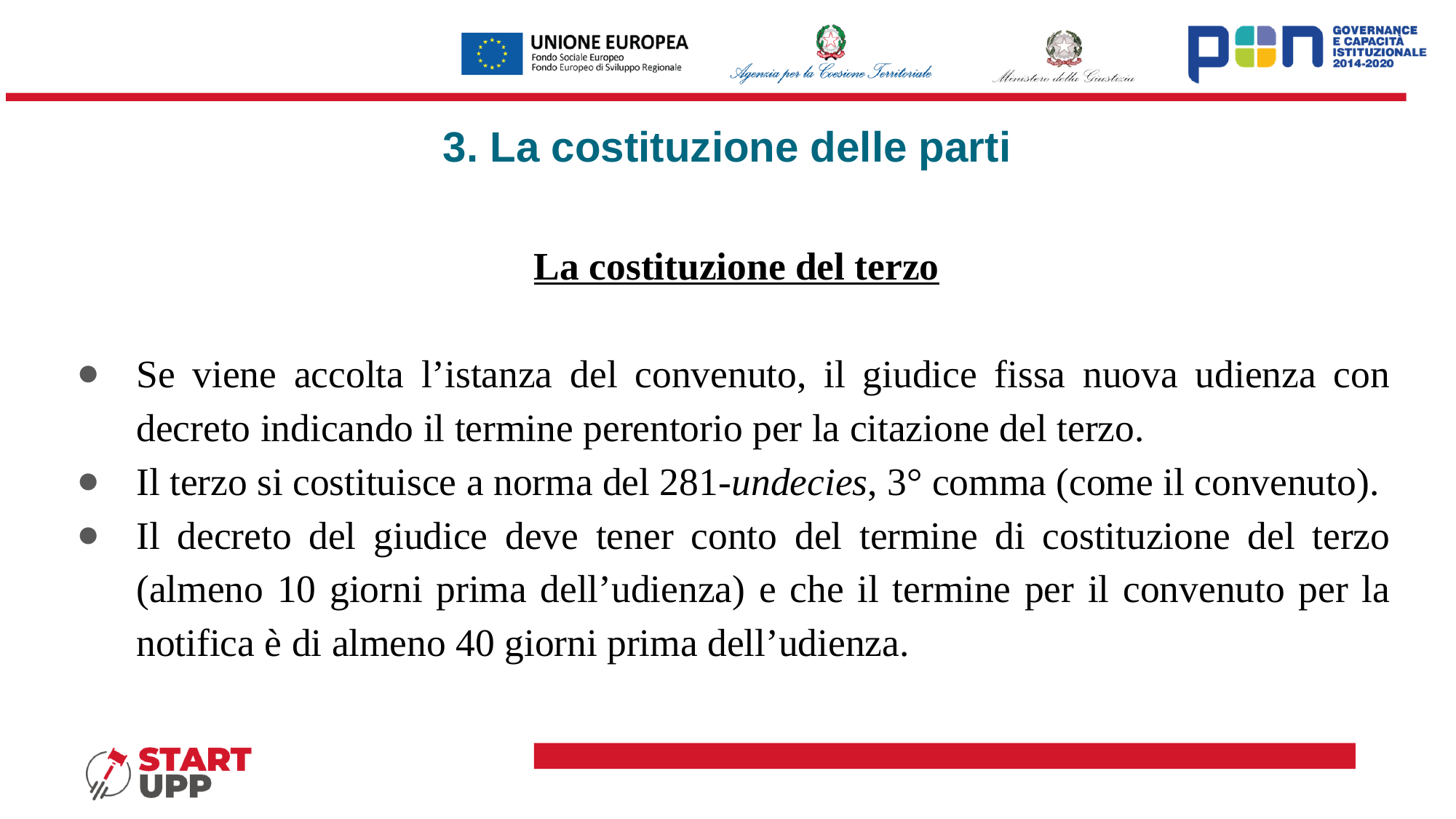

# 3. La costituzione delle parti
La costituzione del terzo

Se viene accolta l’istanza del convenuto, il giudice fissa nuova udienza con decreto indicando il termine perentorio per la citazione del terzo.
Il terzo si costituisce a norma del 281-undecies, 3° comma (come il convenuto).
Il decreto del giudice deve tener conto del termine di costituzione del terzo (almeno 10 giorni prima dell’udienza) e che il termine per il convenuto per la notifica è di almeno 40 giorni prima dell’udienza.